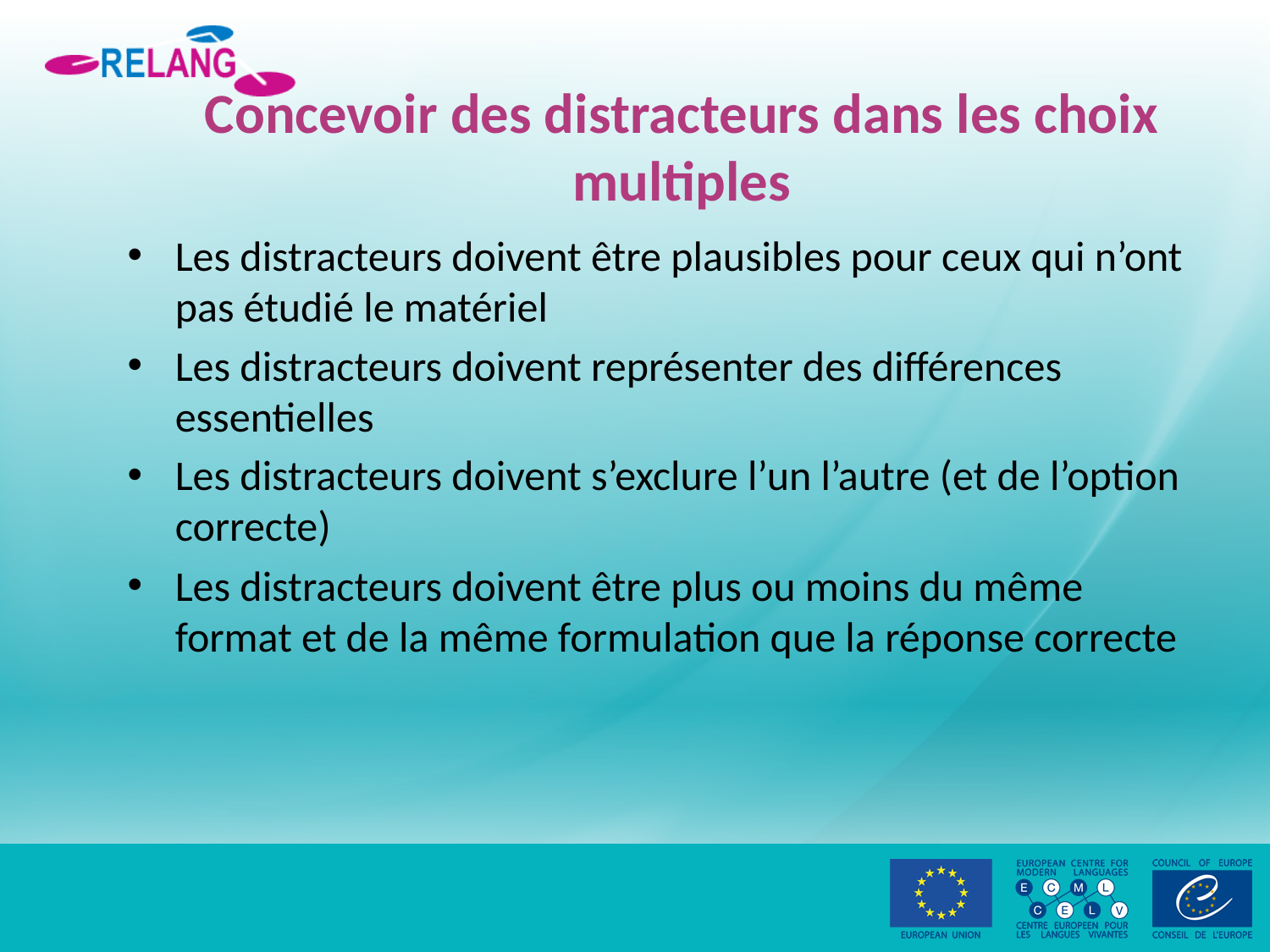

# Concevoir des distracteurs dans les choix multiples
Les distracteurs doivent être plausibles pour ceux qui n’ont pas étudié le matériel
Les distracteurs doivent représenter des différences essentielles
Les distracteurs doivent s’exclure l’un l’autre (et de l’option correcte)
Les distracteurs doivent être plus ou moins du même format et de la même formulation que la réponse correcte